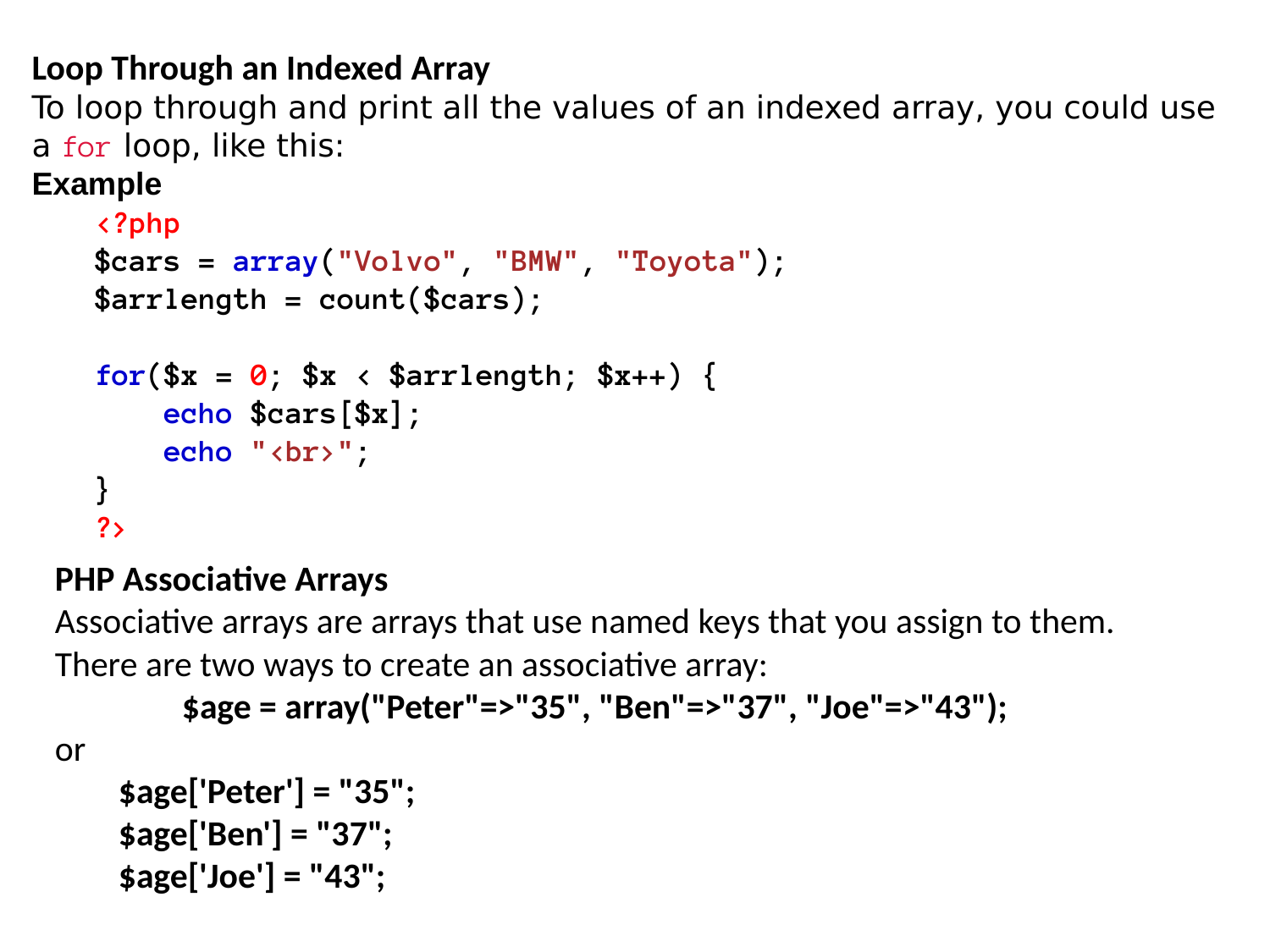

Loop Through an Indexed Array
To loop through and print all the values of an indexed array, you could use a for loop, like this:
Example
<?php
$cars = array("Volvo", "BMW", "Toyota");
$arrlength = count($cars);
for($x = 0; $x < $arrlength; $x++) {
    echo $cars[$x];
    echo "<br>";
}
?>
PHP Associative Arrays
Associative arrays are arrays that use named keys that you assign to them.
There are two ways to create an associative array:
	$age = array("Peter"=>"35", "Ben"=>"37", "Joe"=>"43");
or
$age['Peter'] = "35";
$age['Ben'] = "37";
$age['Joe'] = "43";